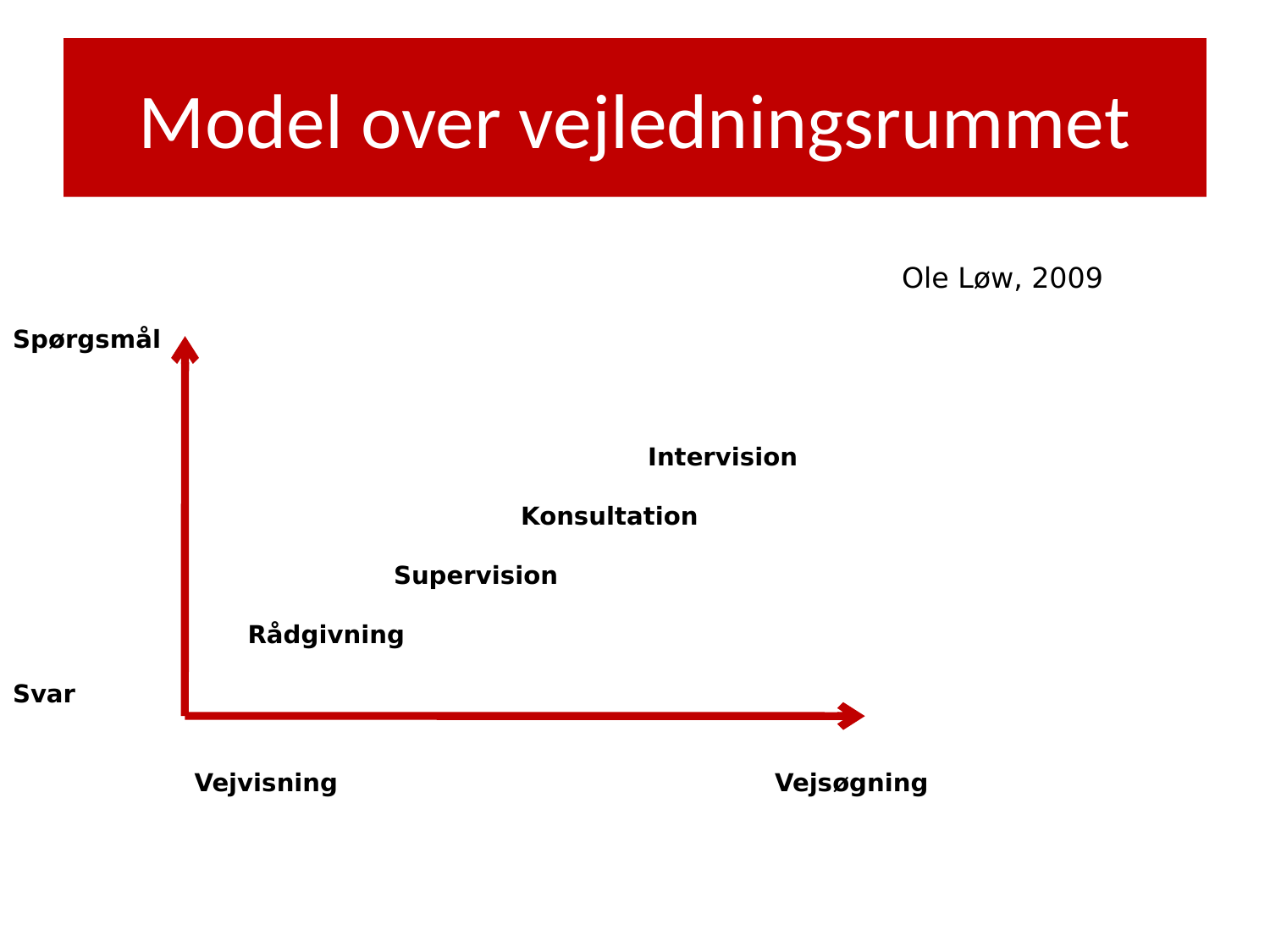

# Model over vejledningsrummet

							Ole Løw, 2009

Spørgsmål

					Intervision

				Konsultation

			Supervision

                              Rådgivning

Svar

	       Vejvisning				Vejsøgning